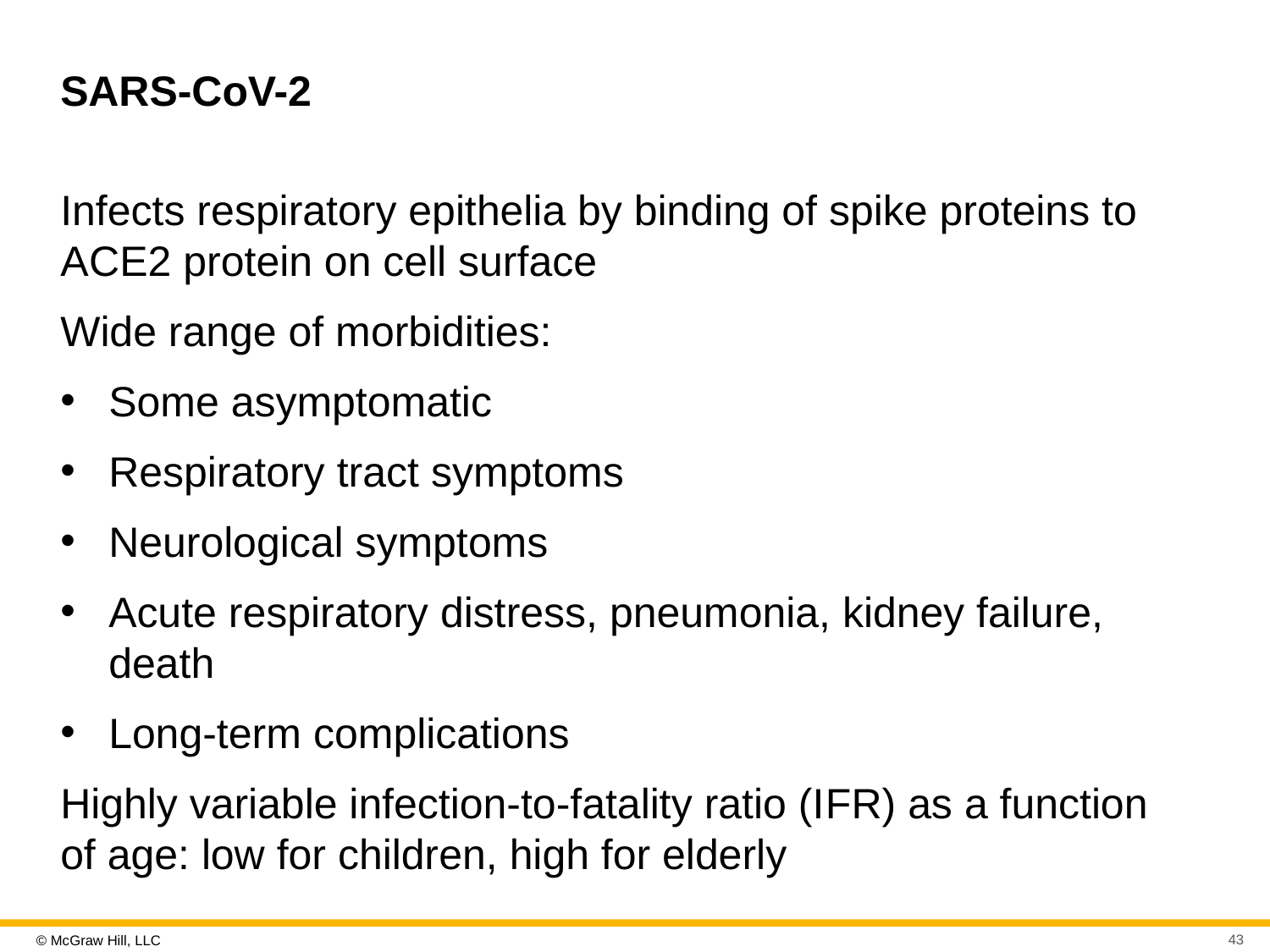

# SARS-CoV-2
Infects respiratory epithelia by binding of spike proteins to A C E2 protein on cell surface
Wide range of morbidities:
Some asymptomatic
Respiratory tract symptoms
Neurological symptoms
Acute respiratory distress, pneumonia, kidney failure, death
Long-term complications
Highly variable infection-to-fatality ratio (I F R) as a function of age: low for children, high for elderly
43